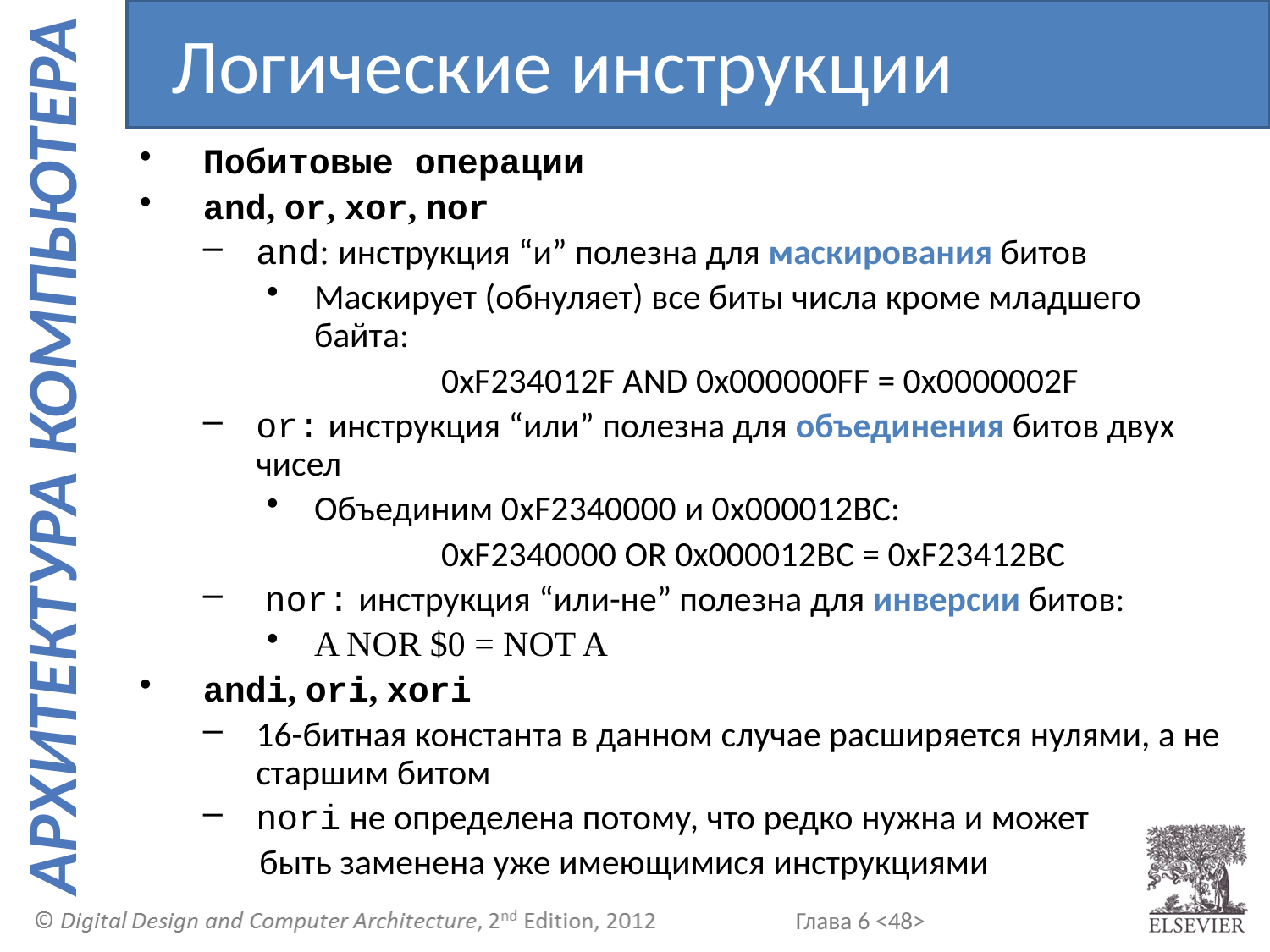

Логические инструкции
Побитовые операции
and, or, xor, nor
and: инструкция “и” полезна для маскирования битов
Маскирует (обнуляет) все биты числа кроме младшего байта:
		0xF234012F AND 0x000000FF = 0x0000002F
or: инструкция “или” полезна для объединения битов двух чисел
Объединим 0xF2340000 и 0x000012BC:
		0xF2340000 OR 0x000012BC = 0xF23412BC
 nor: инструкция “или-не” полезна для инверсии битов:
A NOR $0 = NOT A
andi, ori, xori
16-битная константа в данном случае расширяется нулями, а не старшим битом
nori не определена потому, что редко нужна и может
       быть заменена уже имеющимися инструкциями